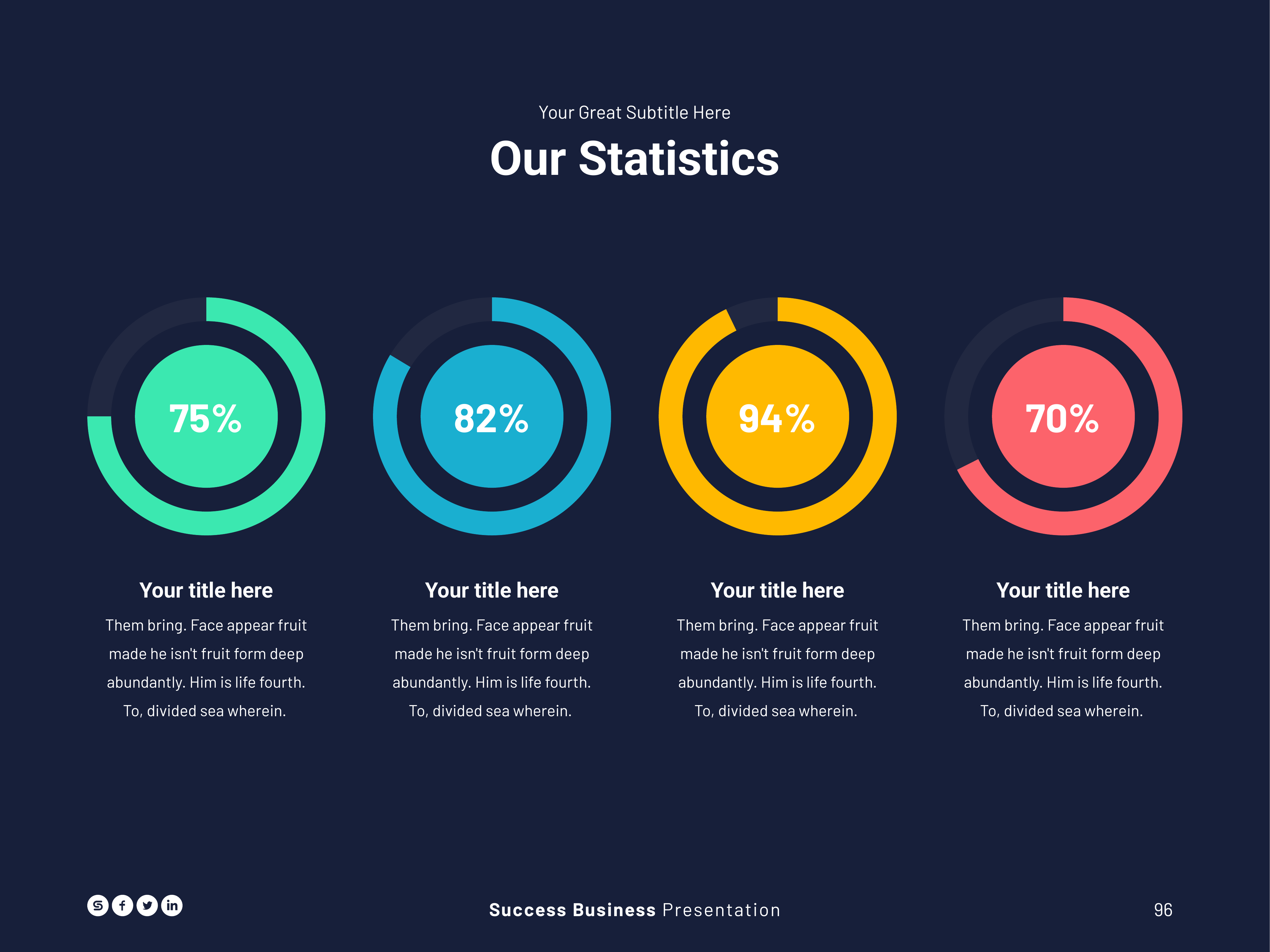

Your Great Subtitle Here
Our Statistics

75%

82%

94%

70%
Your title here
Them bring. Face appear fruit made he isn't fruit form deep abundantly. Him is life fourth. To, divided sea wherein.
Your title here
Them bring. Face appear fruit made he isn't fruit form deep abundantly. Him is life fourth. To, divided sea wherein.
Your title here
Them bring. Face appear fruit made he isn't fruit form deep abundantly. Him is life fourth. To, divided sea wherein.
Your title here
Them bring. Face appear fruit made he isn't fruit form deep abundantly. Him is life fourth. To, divided sea wherein.